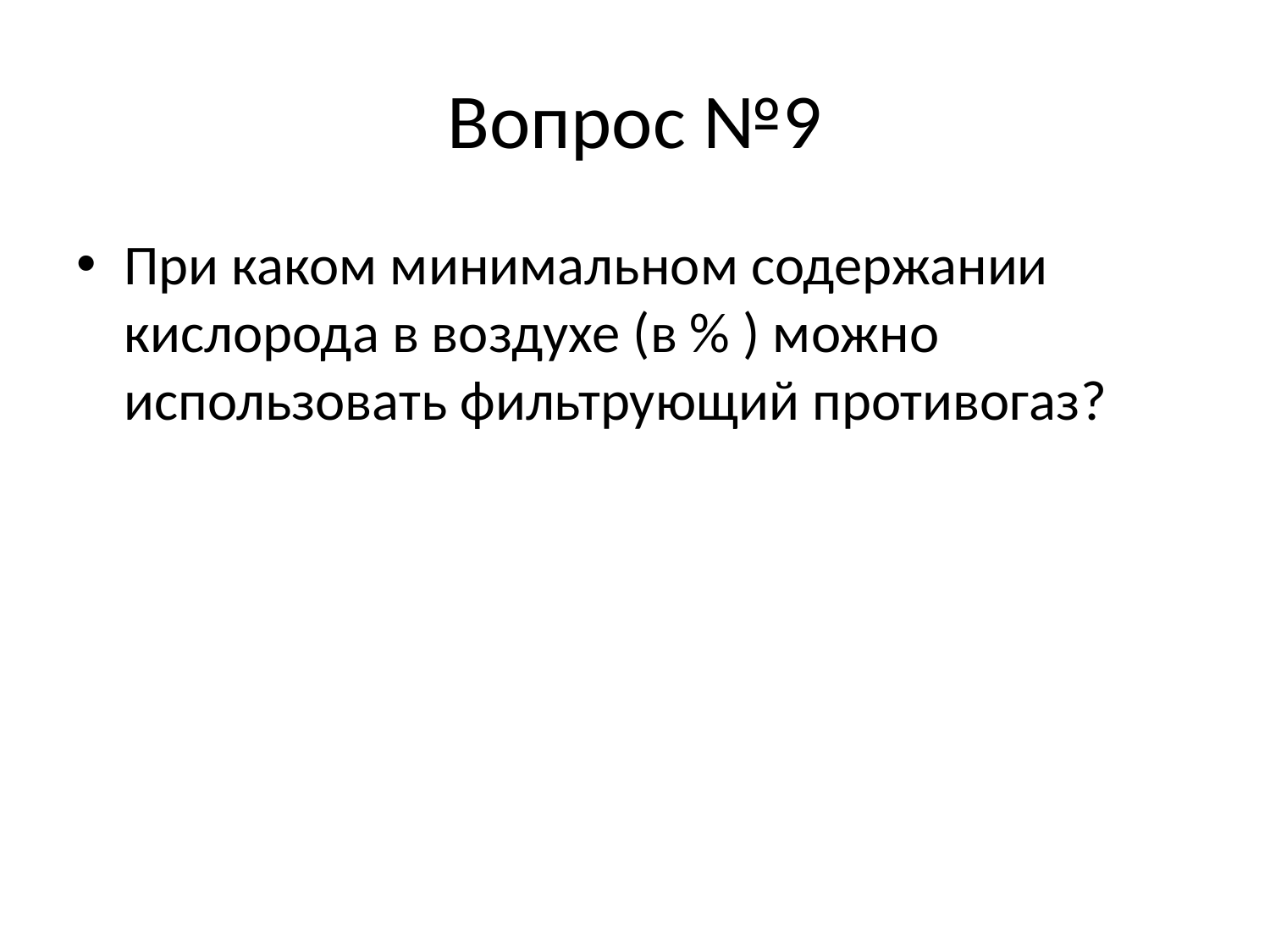

# Вопрос №9
При каком минимальном содержании кислорода в воздухе (в % ) можно использовать фильтрующий противогаз?